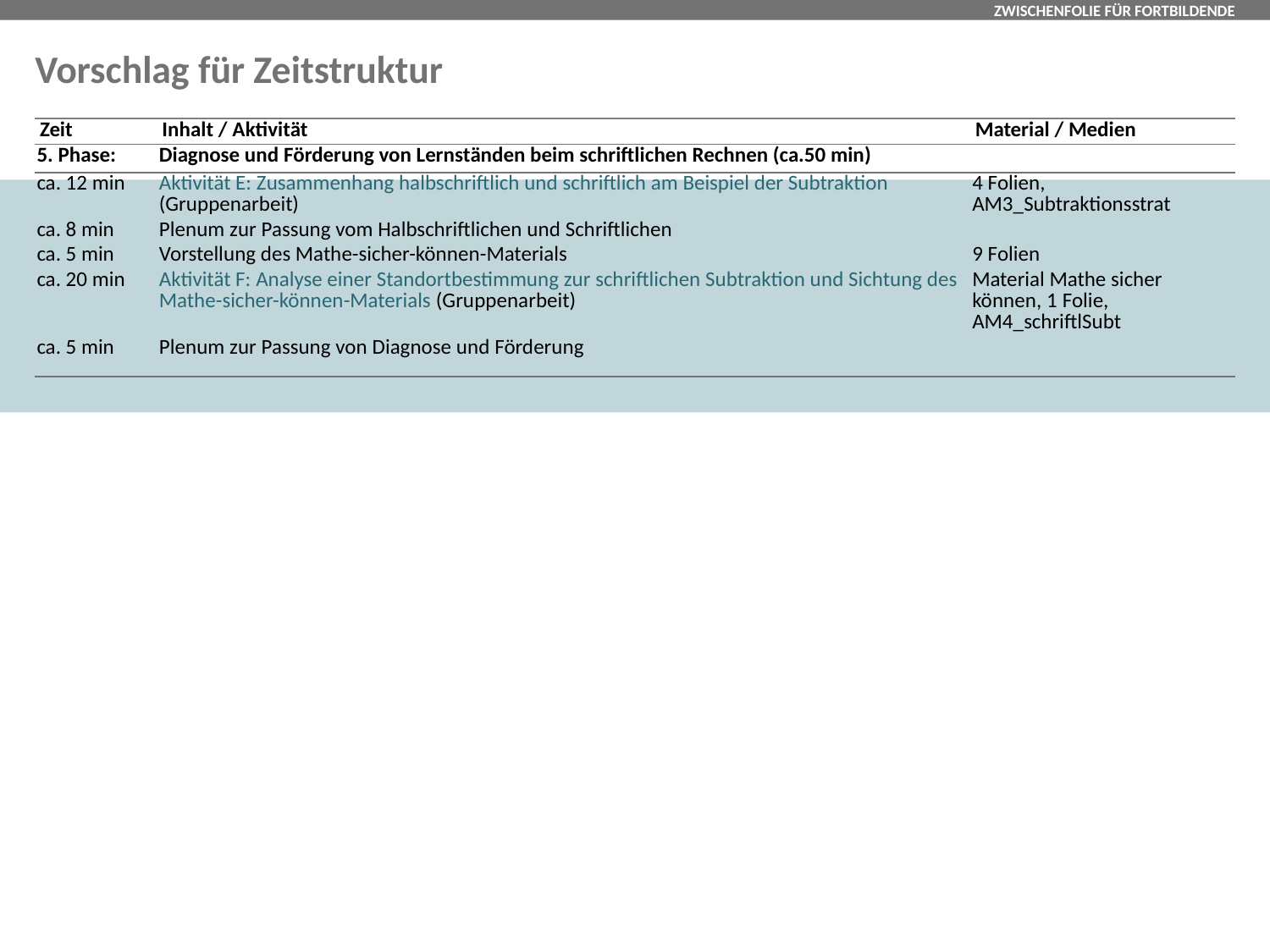

# Vorschlag für Zeitstruktur
| Zeit | Inhalt / Aktivität | Material / Medien |
| --- | --- | --- |
| 5. Phase: | Diagnose und Förderung von Lernständen beim schriftlichen Rechnen (ca.50 min) |  |
| ca. 12 min | Aktivität E: Zusammenhang halbschriftlich und schriftlich am Beispiel der Subtraktion (Gruppenarbeit) | 4 Folien, AM3\_Subtraktionsstrat |
| ca. 8 min | Plenum zur Passung vom Halbschriftlichen und Schriftlichen |  |
| ca. 5 min | Vorstellung des Mathe-sicher-können-Materials | 9 Folien |
| ca. 20 min | Aktivität F: Analyse einer Standortbestimmung zur schriftlichen Subtraktion und Sichtung des Mathe-sicher-können-Materials (Gruppenarbeit) | Material Mathe sicher können, 1 Folie, AM4\_schriftlSubt |
| ca. 5 min | Plenum zur Passung von Diagnose und Förderung |  |
|  |  |  |